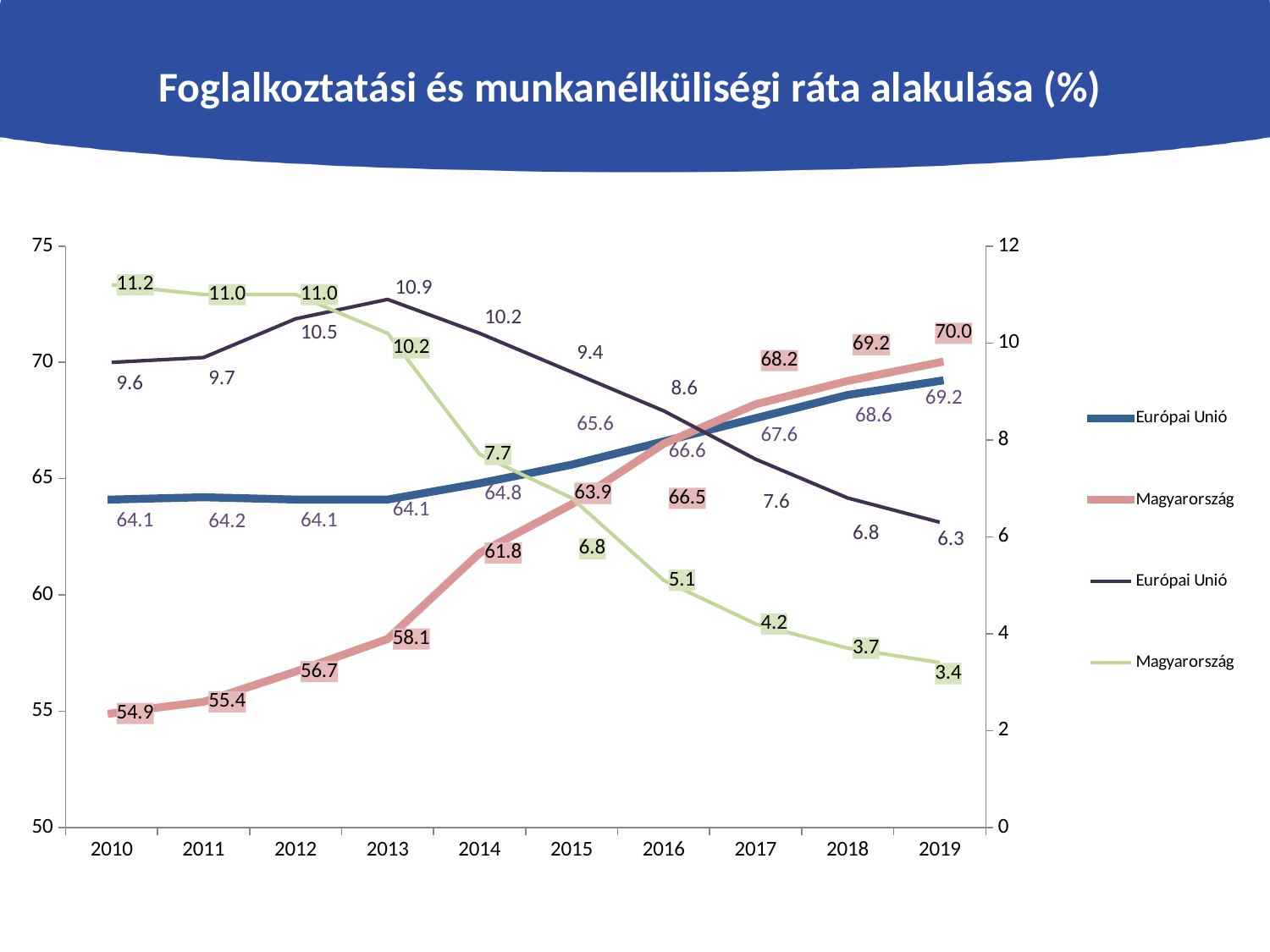

# Foglalkoztatási és munkanélküliségi ráta alakulása (%)

### Chart

| Category |  |  |  |  |
|---|---|---|---|---|
| 2010 | 64.1 | 54.9 | 9.6 | 11.2 |
| 2011 | 64.2 | 55.4 | 9.7 | 11.0 |
| 2012 | 64.1 | 56.7 | 10.5 | 11.0 |
| 2013 | 64.1 | 58.1 | 10.9 | 10.2 |
| 2014 | 64.8 | 61.8 | 10.2 | 7.7 |
| 2015 | 65.6 | 63.9 | 9.4 | 6.8 |
| 2016 | 66.6 | 66.5 | 8.6 | 5.1 |
| 2017 | 67.6 | 68.2 | 7.6 | 4.2 |
| 2018 | 68.6 | 69.2 | 6.8 | 3.7 |
| 2019 | 69.2 | 70.0 | 6.3 | 3.4 |